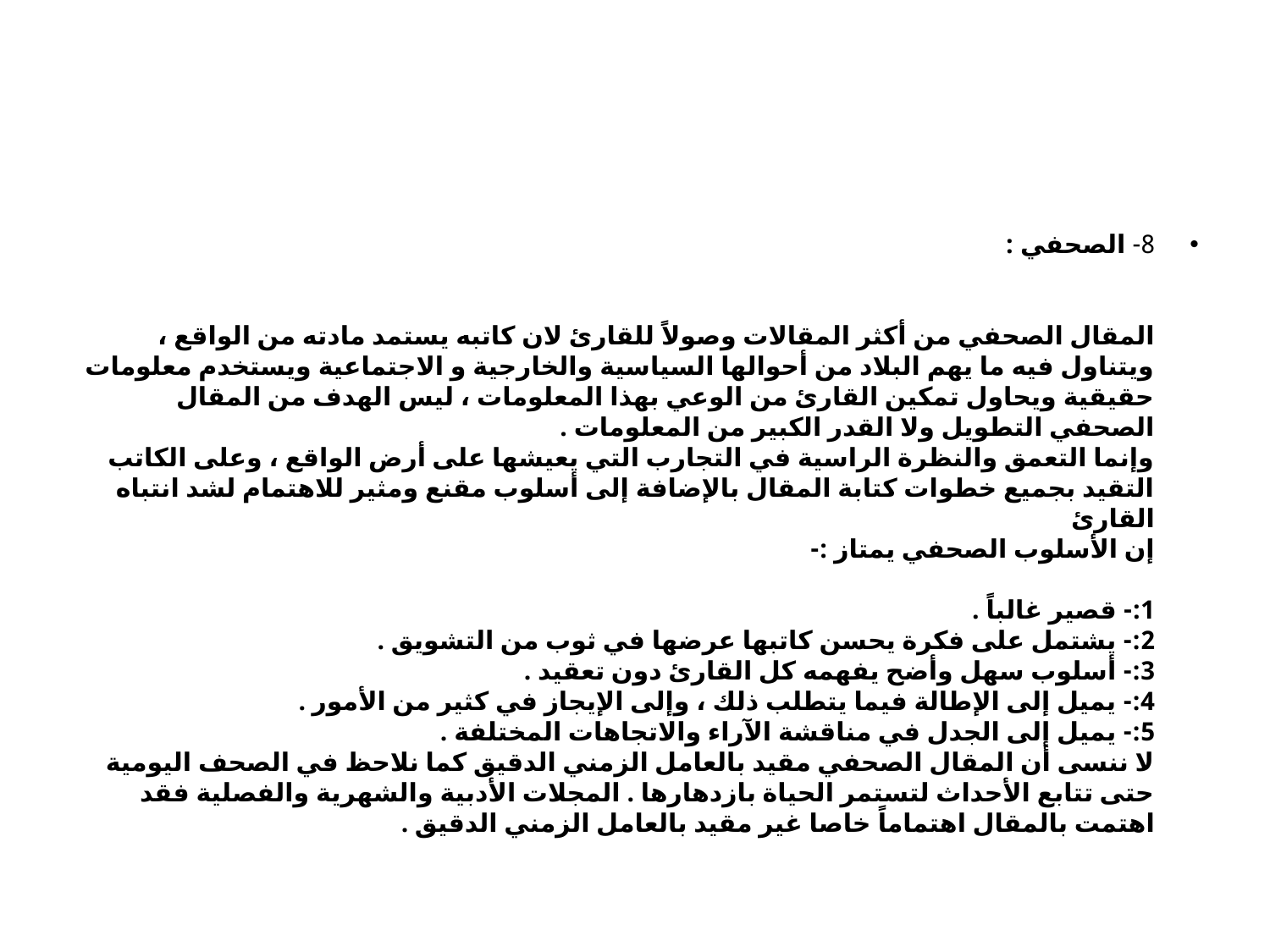

#
8- الصحفي :
المقال الصحفي من أكثر المقالات وصولاً للقارئ لان كاتبه يستمد مادته من الواقع ، ويتناول فيه ما يهم البلاد من أحوالها السياسية والخارجية و الاجتماعية ويستخدم معلومات حقيقية ويحاول تمكين القارئ من الوعي بهذا المعلومات ، ليس الهدف من المقال الصحفي التطويل ولا القدر الكبير من المعلومات . 
وإنما التعمق والنظرة الراسية في التجارب التي يعيشها على أرض الواقع ، وعلى الكاتب التقيد بجميع خطوات كتابة المقال بالإضافة إلى أسلوب مقنع ومثير للاهتمام لشد انتباه القارئ 
إن الأسلوب الصحفي يمتاز :-
1:- قصير غالباً .
2:- يشتمل على فكرة يحسن كاتبها عرضها في ثوب من التشويق .
3:- أسلوب سهل وأضح يفهمه كل القارئ دون تعقيد .
4:- يميل إلى الإطالة فيما يتطلب ذلك ، وإلى الإيجاز في كثير من الأمور .
5:- يميل إلى الجدل في مناقشة الآراء والاتجاهات المختلفة . 
لا ننسى أن المقال الصحفي مقيد بالعامل الزمني الدقيق كما نلاحظ في الصحف اليومية حتى تتابع الأحداث لتستمر الحياة بازدهارها . المجلات الأدبية والشهرية والفصلية فقد اهتمت بالمقال اهتماماً خاصا غير مقيد بالعامل الزمني الدقيق .